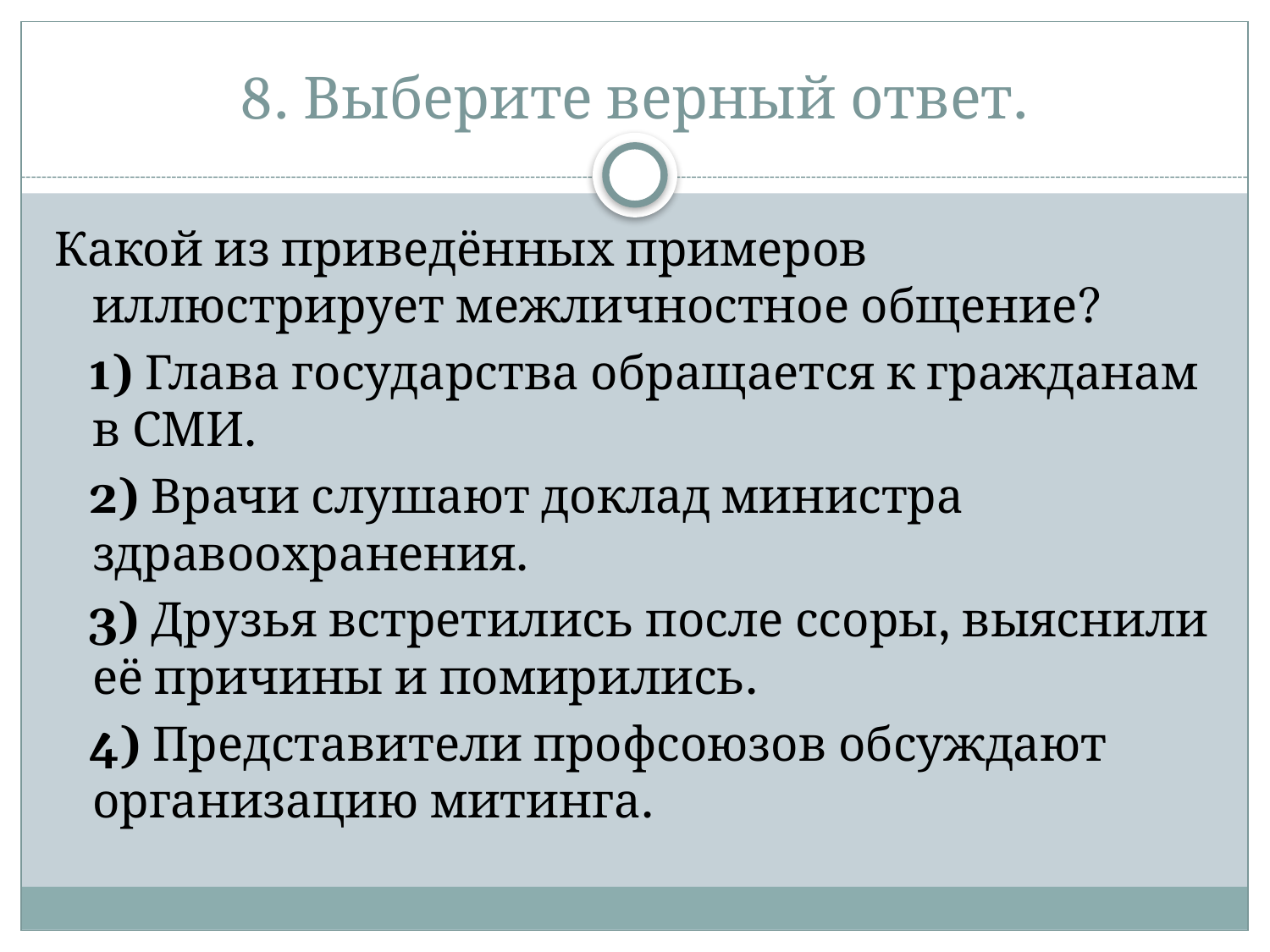

# 8. Выберите верный ответ.
Какой из приведённых примеров иллюстрирует межличностное общение?
   1) Глава государства обращается к гражданам в СМИ.
   2) Врачи слушают доклад министра здравоохранения.
   3) Друзья встретились после ссоры, выяснили её причины и помирились.
   4) Представители профсоюзов обсуждают организацию митинга.